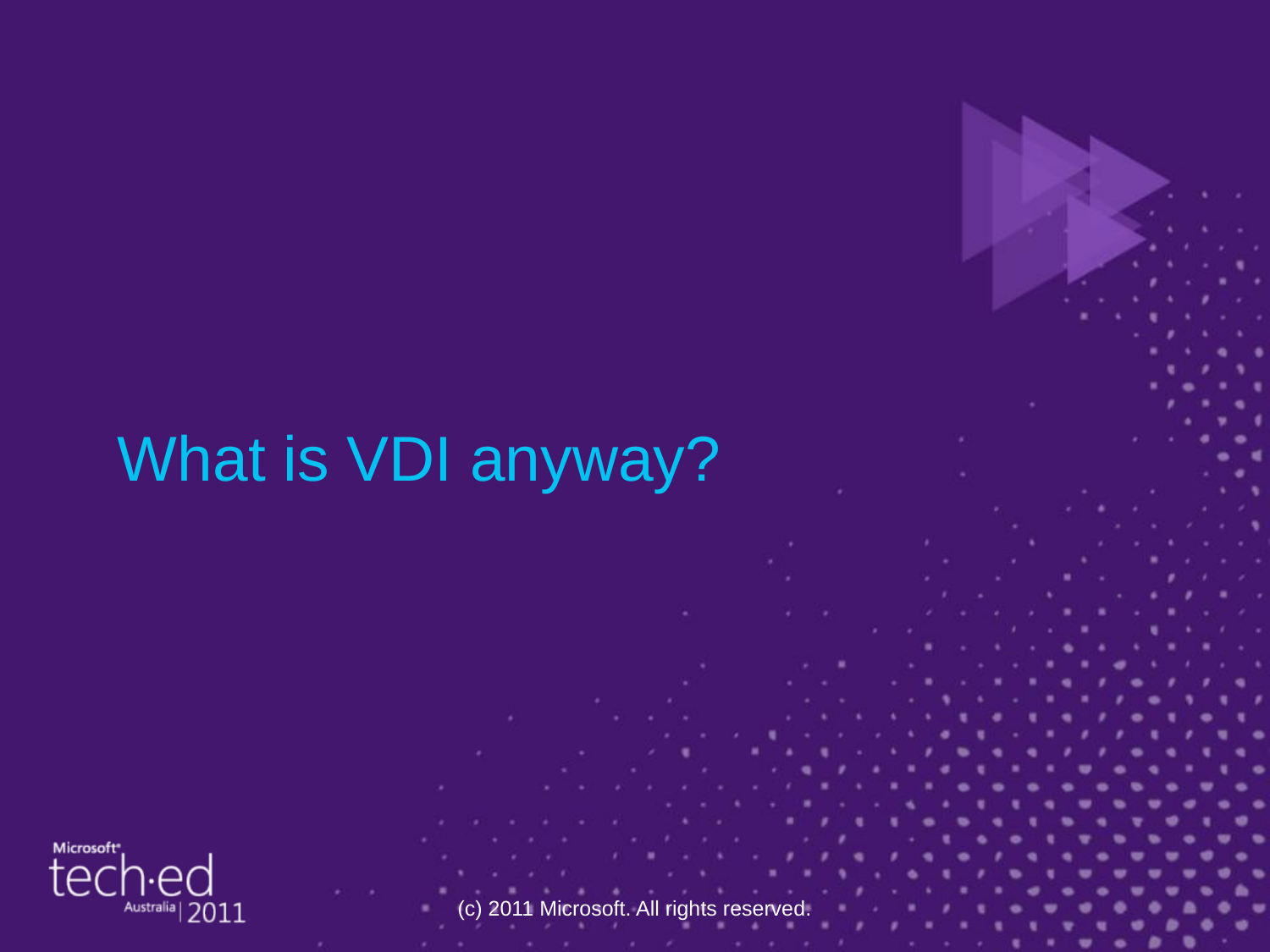

# What is VDI anyway?
(c) 2011 Microsoft. All rights reserved.